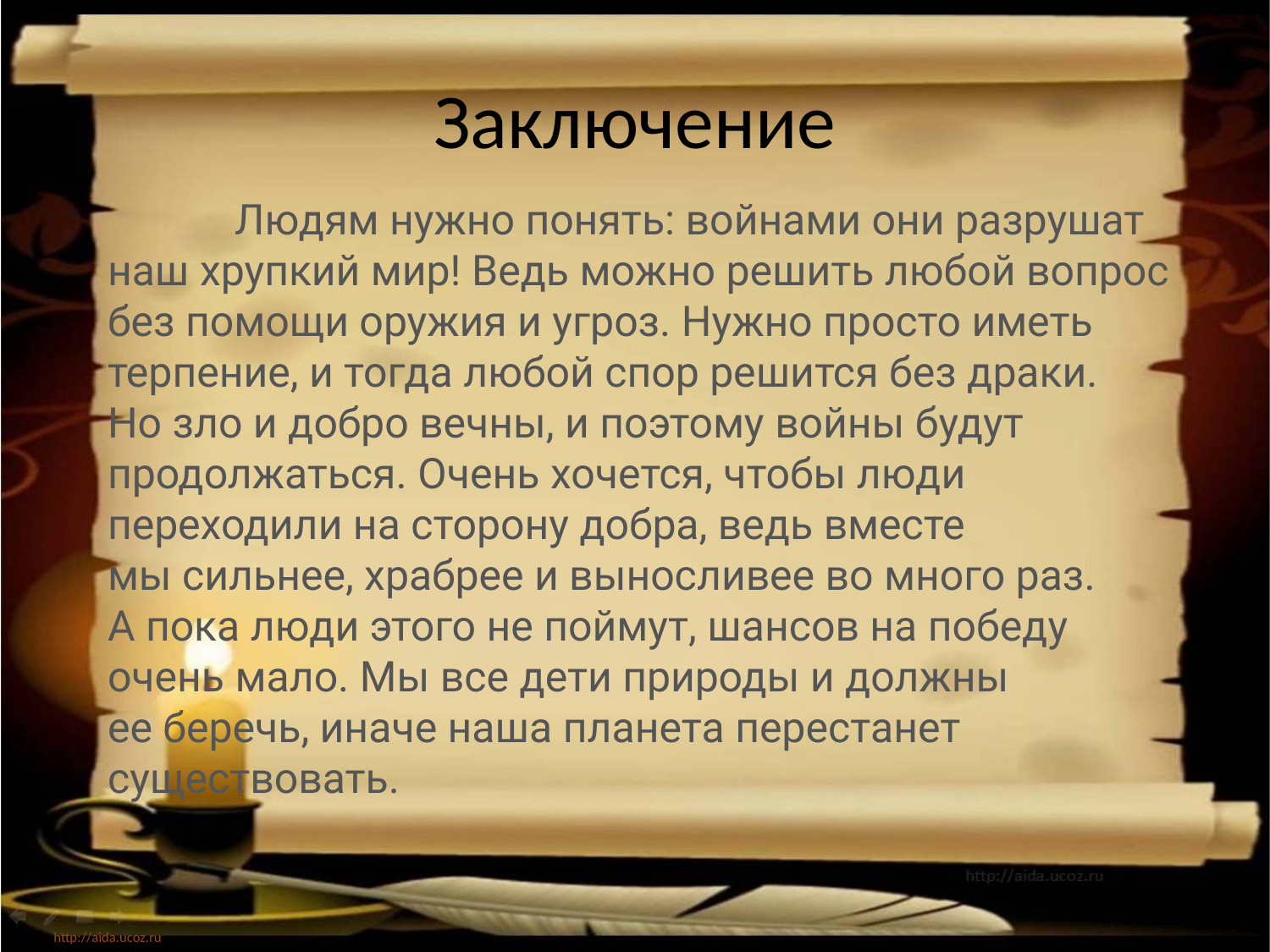

# Заключение
	Людям нужно понять: войнами они разрушат наш хрупкий мир! Ведь можно решить любой вопрос без помощи оружия и угроз. Нужно просто иметь терпение, и тогда любой спор решится без драки. Но зло и добро вечны, и поэтому войны будут продолжаться. Очень хочется, чтобы люди переходили на сторону добра, ведь вместе мы сильнее, храбрее и выносливее во много раз. А пока люди этого не поймут, шансов на победу очень мало. Мы все дети природы и должны ее беречь, иначе наша планета перестанет существовать.
http://aida.ucoz.ru